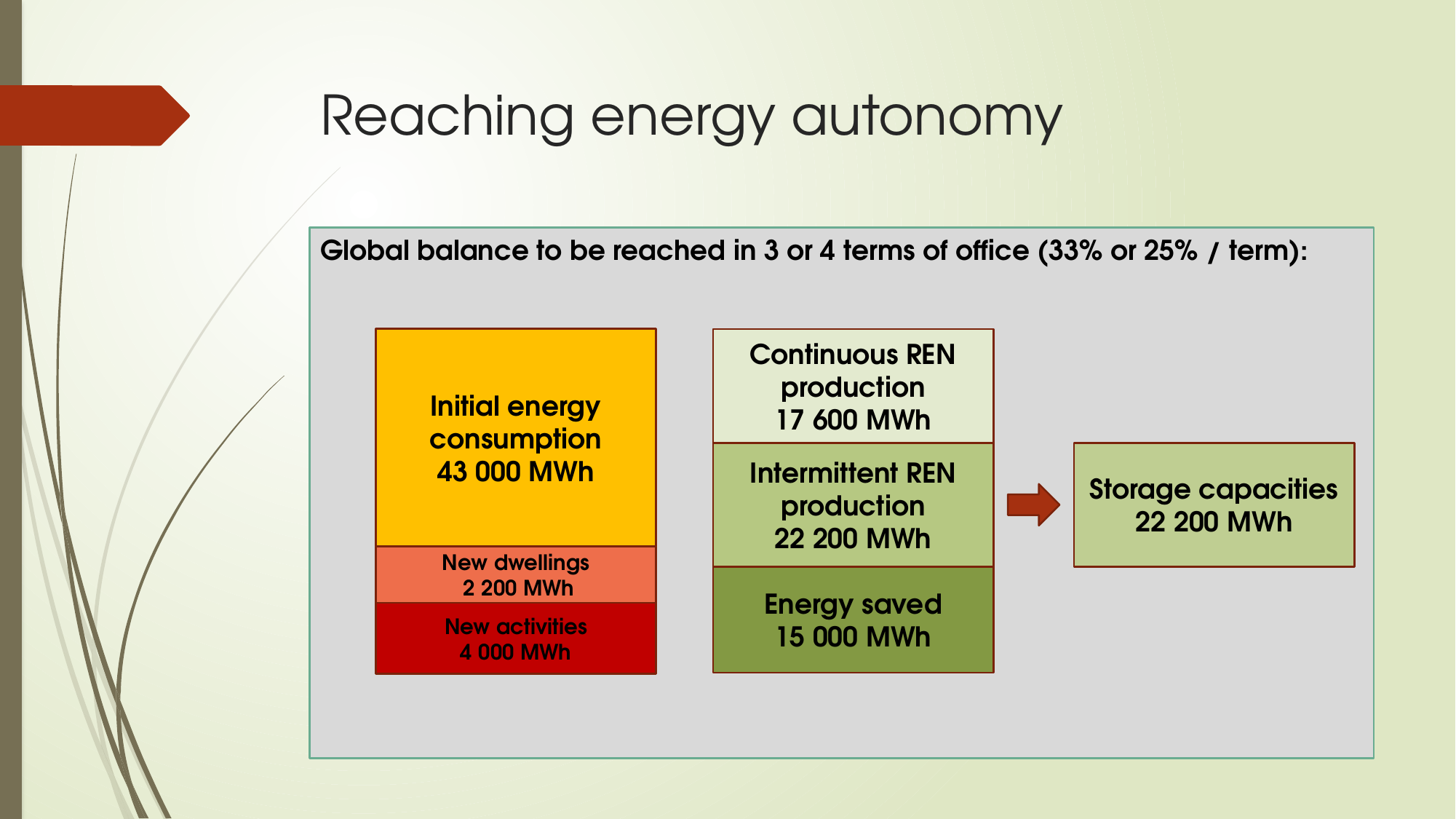

# Reaching energy autonomy
Global balance to be reached in 3 or 4 terms of office (33% or 25% / term):
Initial energy consumption
43 000 MWh
Continuous REN production
17 600 MWh
Intermittent REN production
22 200 MWh
Storage capacities
22 200 MWh

New dwellings
 2 200 MWh
Energy saved
15 000 MWh
New activities
4 000 MWh